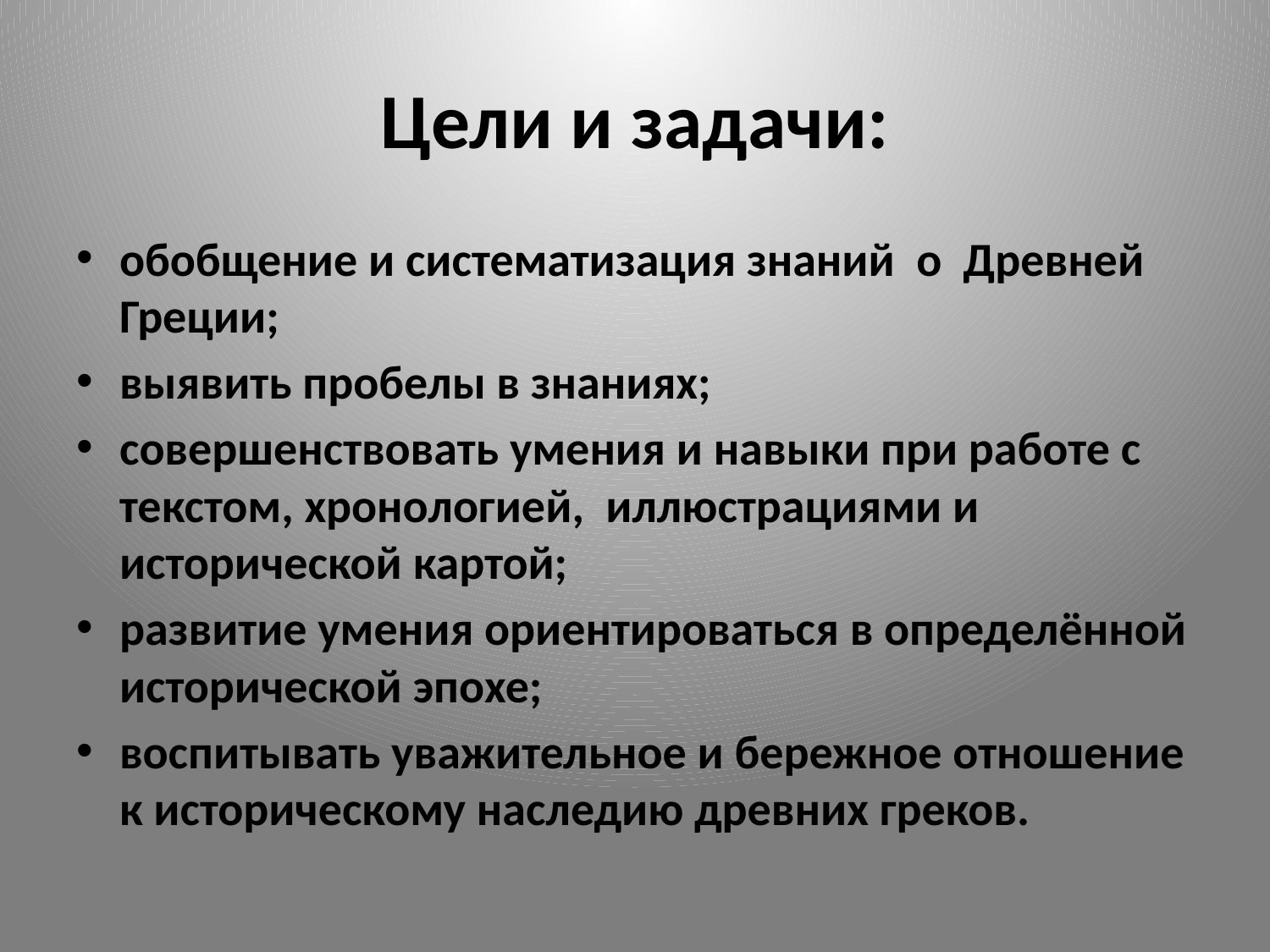

# Цели и задачи:
обобщение и систематизация знаний  о  Древней Греции;
выявить пробелы в знаниях;
совершенствовать умения и навыки при работе с текстом, хронологией,  иллюстрациями и исторической картой;
развитие умения ориентироваться в определённой исторической эпохе;
воспитывать уважительное и бережное отношение к историческому наследию древних греков.